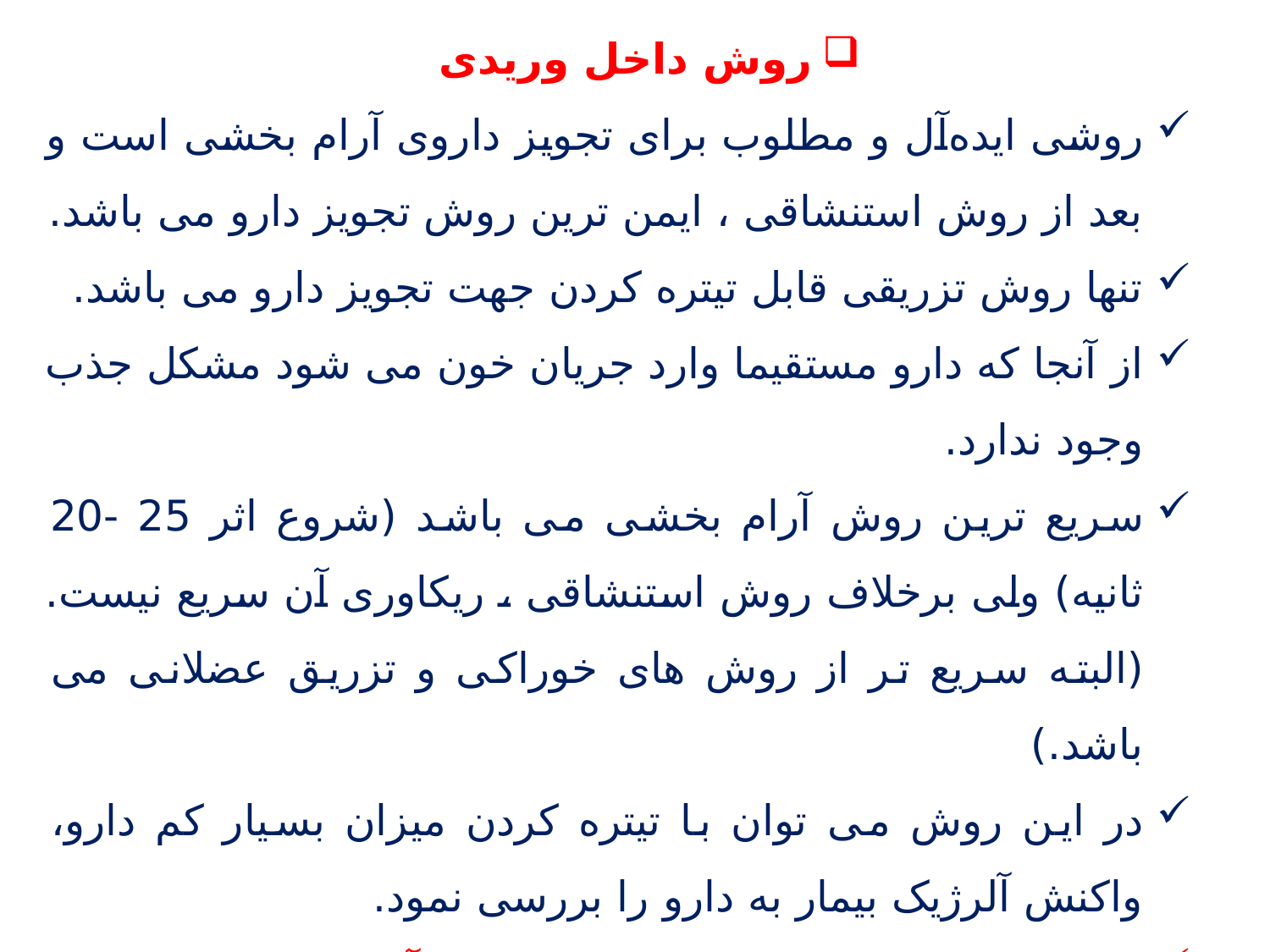

روش داخل وریدی
روشی ایده‌آل و مطلوب برای تجویز داروی آرام بخشی است و بعد از روش استنشاقی ، ایمن ترین روش تجویز دارو می باشد.
تنها روش تزریقی قابل تیتره کردن جهت تجویز دارو می باشد.
از آنجا که دارو مستقیما وارد جریان خون می شود مشکل جذب وجود ندارد.
سریع ترین روش آرام بخشی می باشد (شروع اثر 25 -20 ثانیه) ولی برخلاف روش استنشاقی ، ریکاوری آن سریع نیست. (البته سریع تر از روش های خوراکی و تزریق عضلانی می باشد.)
در این روش می توان با تیتره کردن میزان بسیار کم دارو، واکنش آلرژیک بیمار به دارو را بررسی نمود.
ایجاد راه وریدی از طریق کاتتر وریدی یا آنژیوکت ، به ویژه در کودکان خردسال و چاق نیازمند آموزش و تجربه فراوان و اندکی همکاری کودک می باشد.